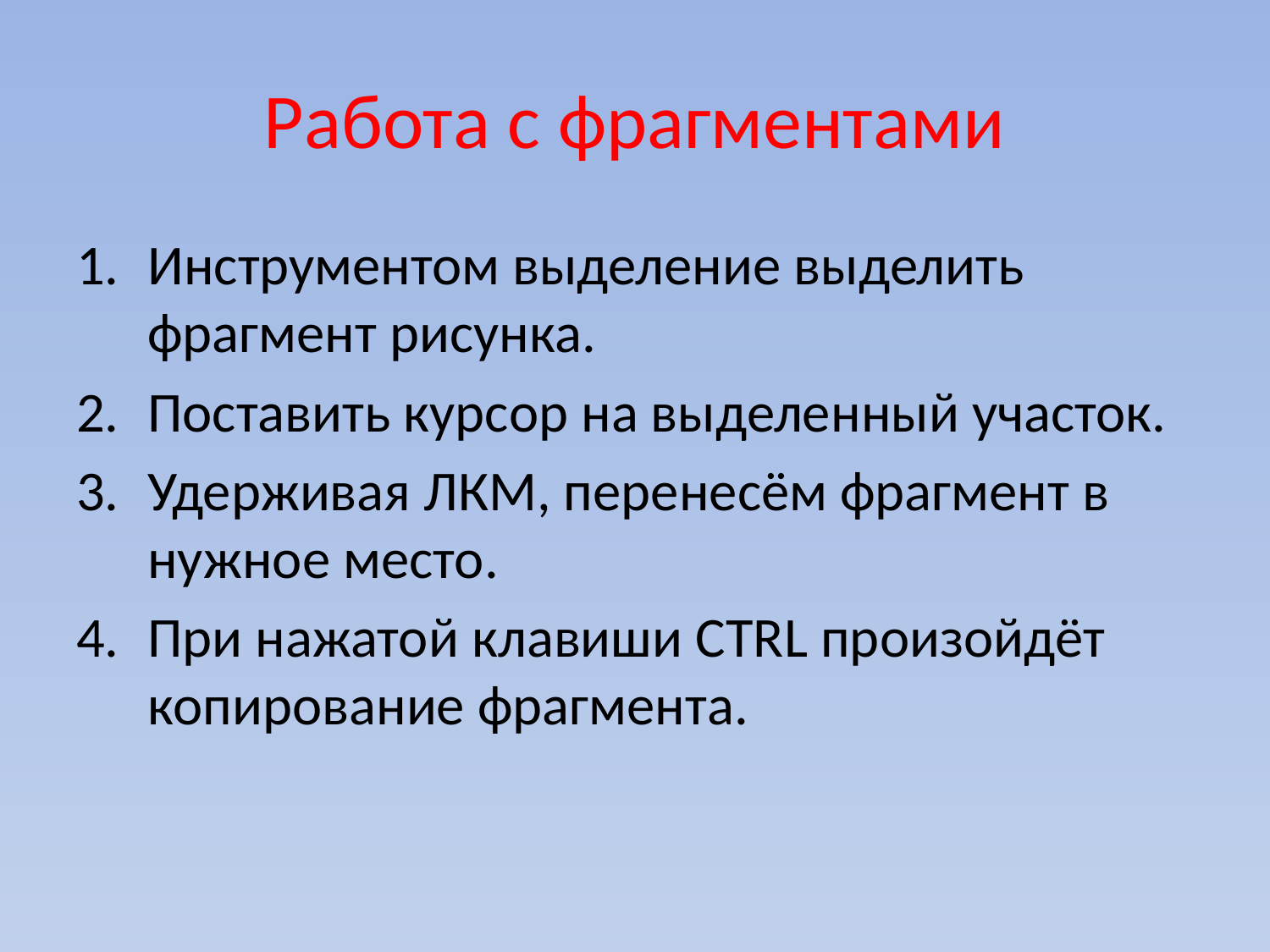

# Работа с фрагментами
Инструментом выделение выделить фрагмент рисунка.
Поставить курсор на выделенный участок.
Удерживая ЛКМ, перенесём фрагмент в нужное место.
При нажатой клавиши СTRL произойдёт копирование фрагмента.